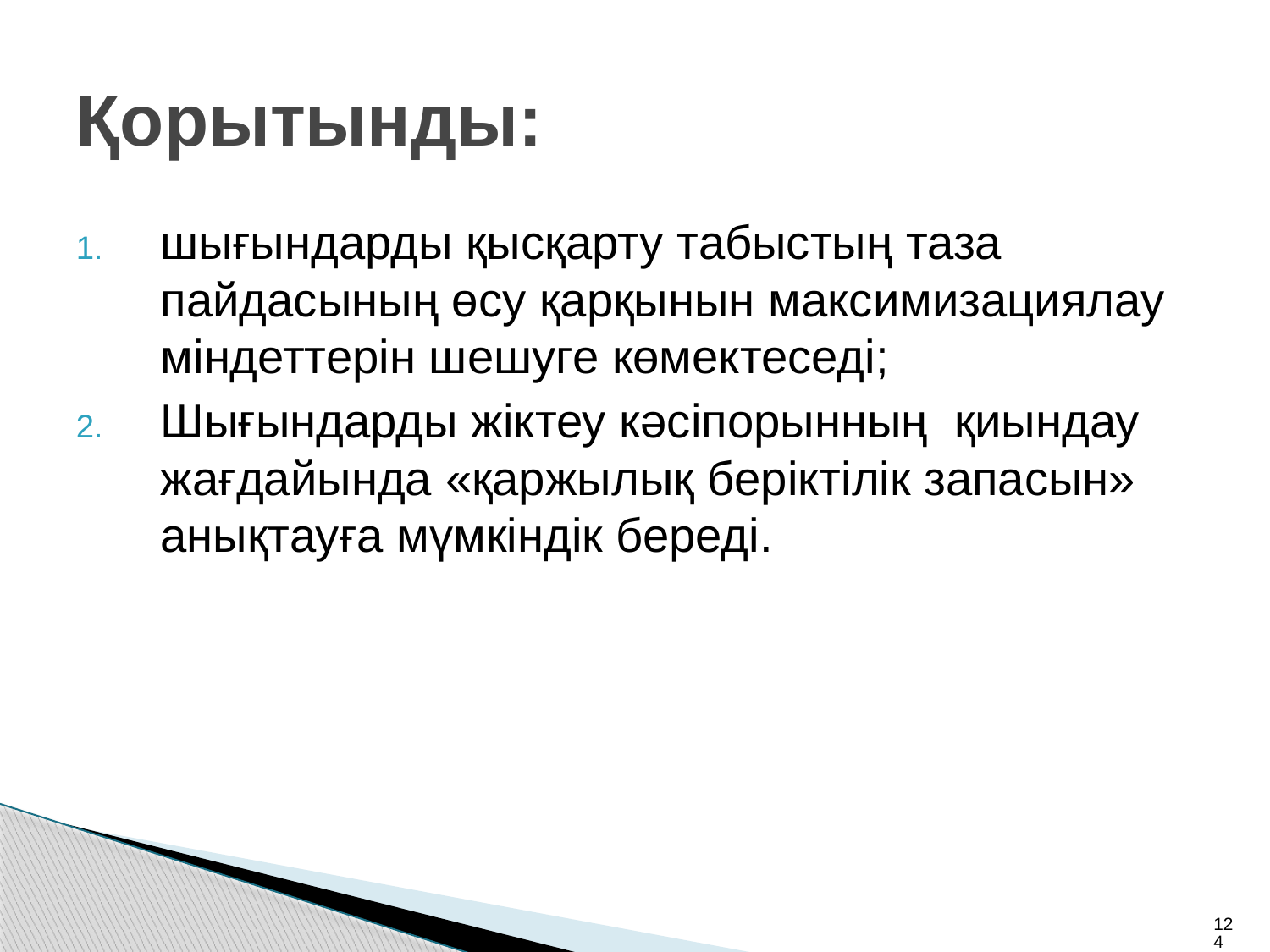

# Қорытынды:
шығындарды қысқарту табыстың таза пайдасының өсу қарқынын максимизациялау міндеттерін шешуге көмектеседі;
Шығындарды жіктеу кәсіпорынның  қиындау жағдайында «қаржылық беріктілік запасын» анықтауға мүмкіндік береді.
124